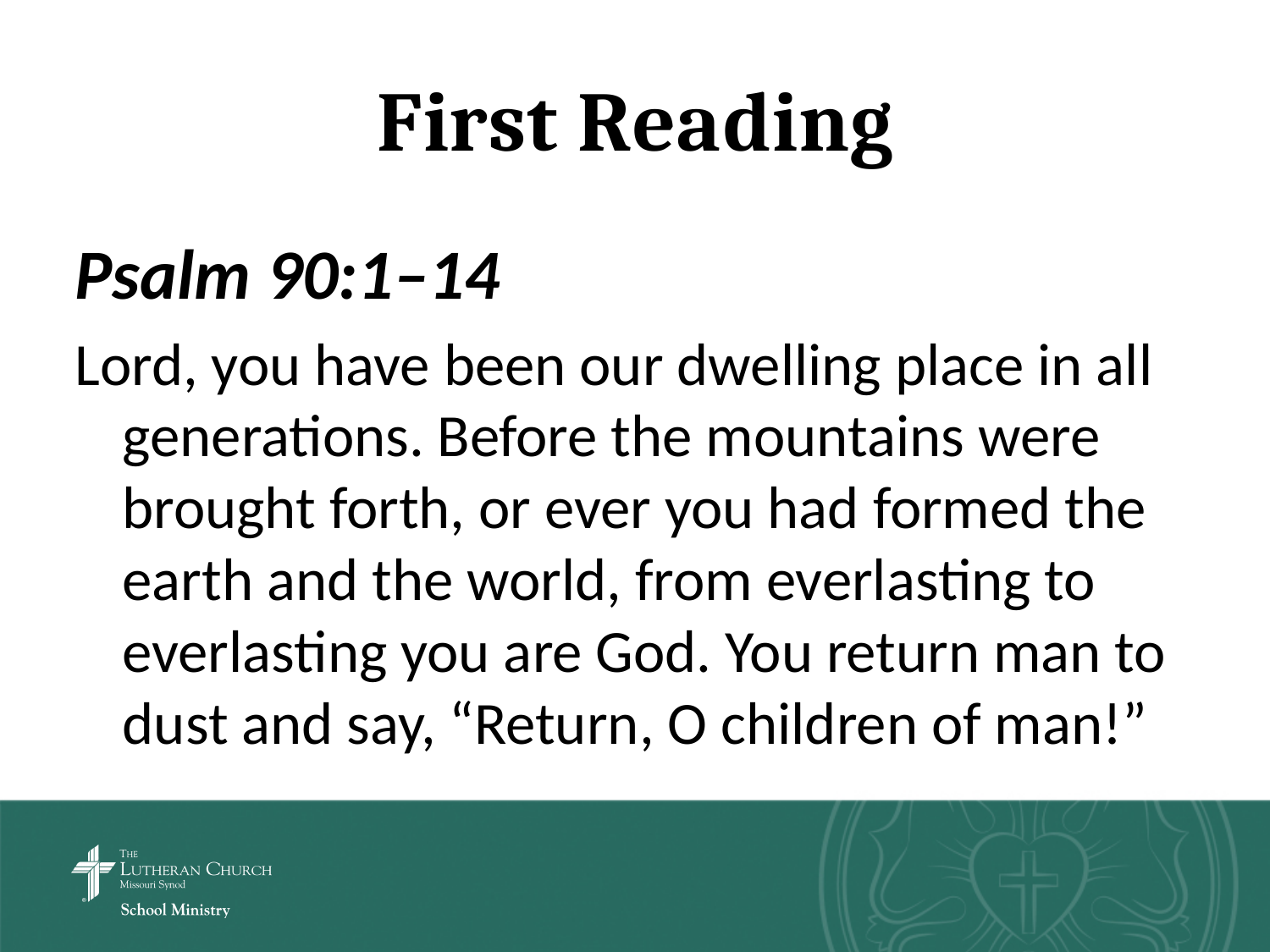

# First Reading
Psalm 90:1–14
Lord, you have been our dwelling place in all generations. Before the mountains were brought forth, or ever you had formed the earth and the world, from everlasting to everlasting you are God. You return man to dust and say, “Return, O children of man!”